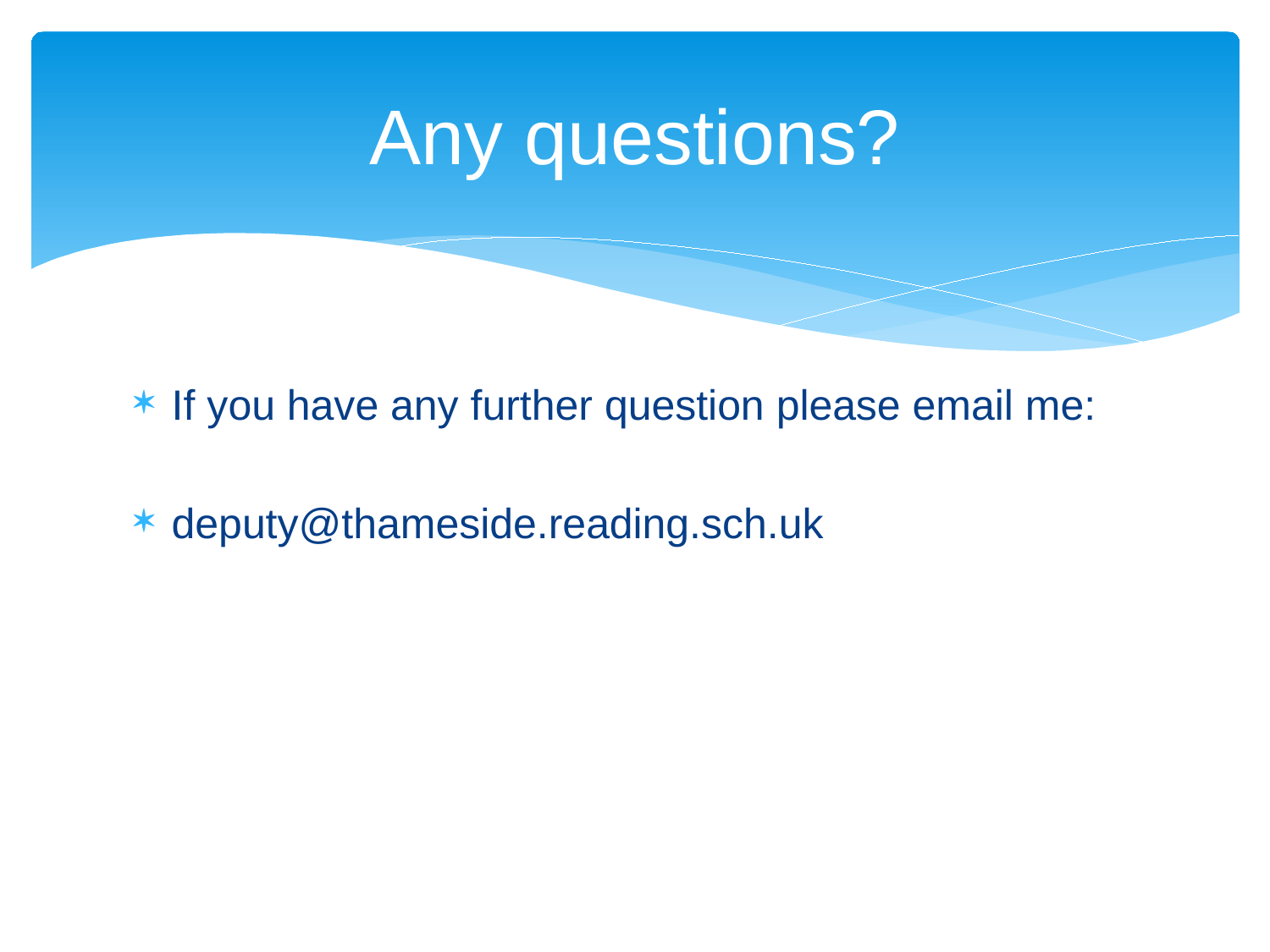

# Any questions?
If you have any further question please email me:

deputy@thameside.reading.sch.uk